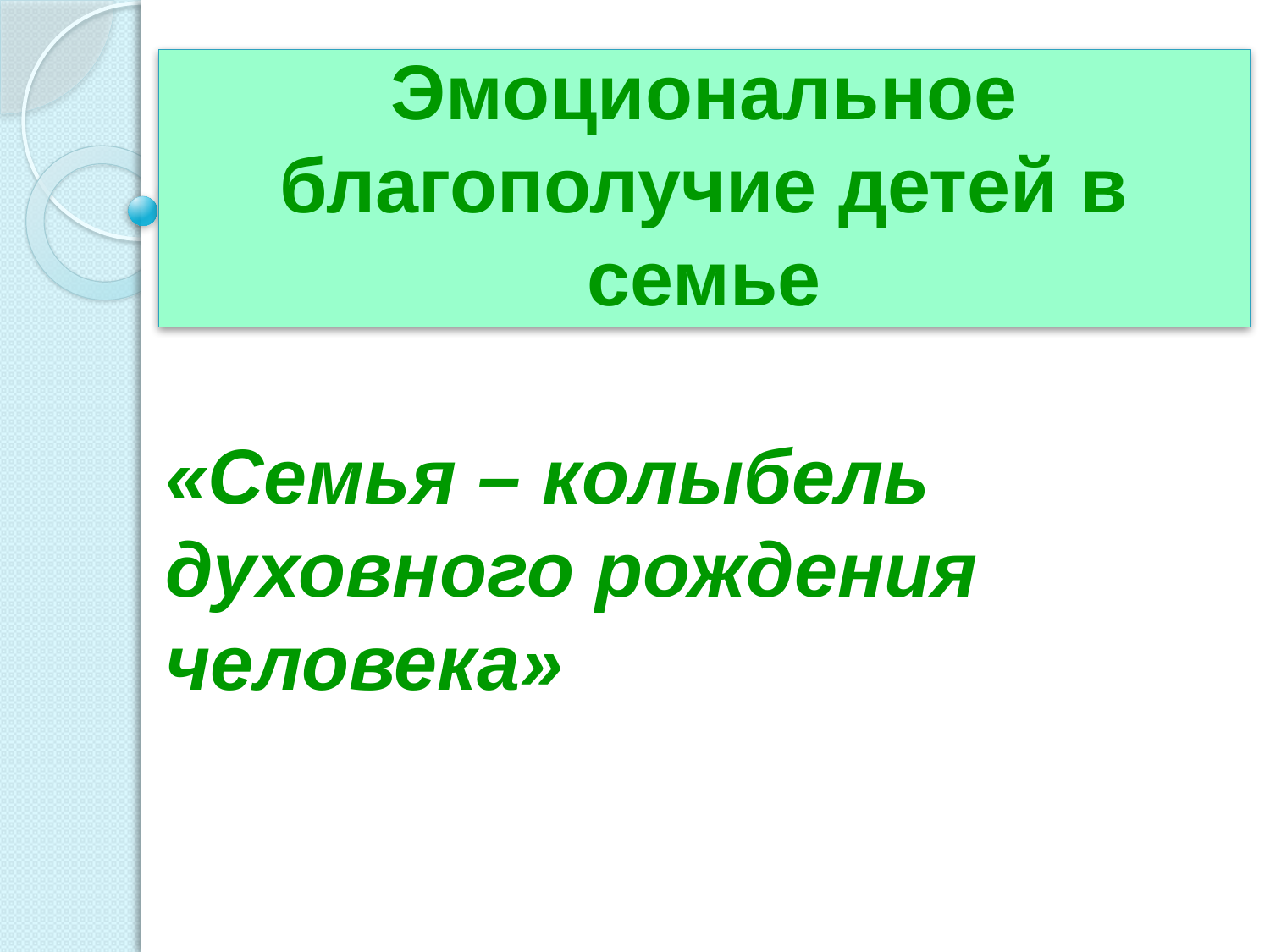

# Эмоциональное благополучие детей в семье
«Семья – колыбель духовного рождения человека»